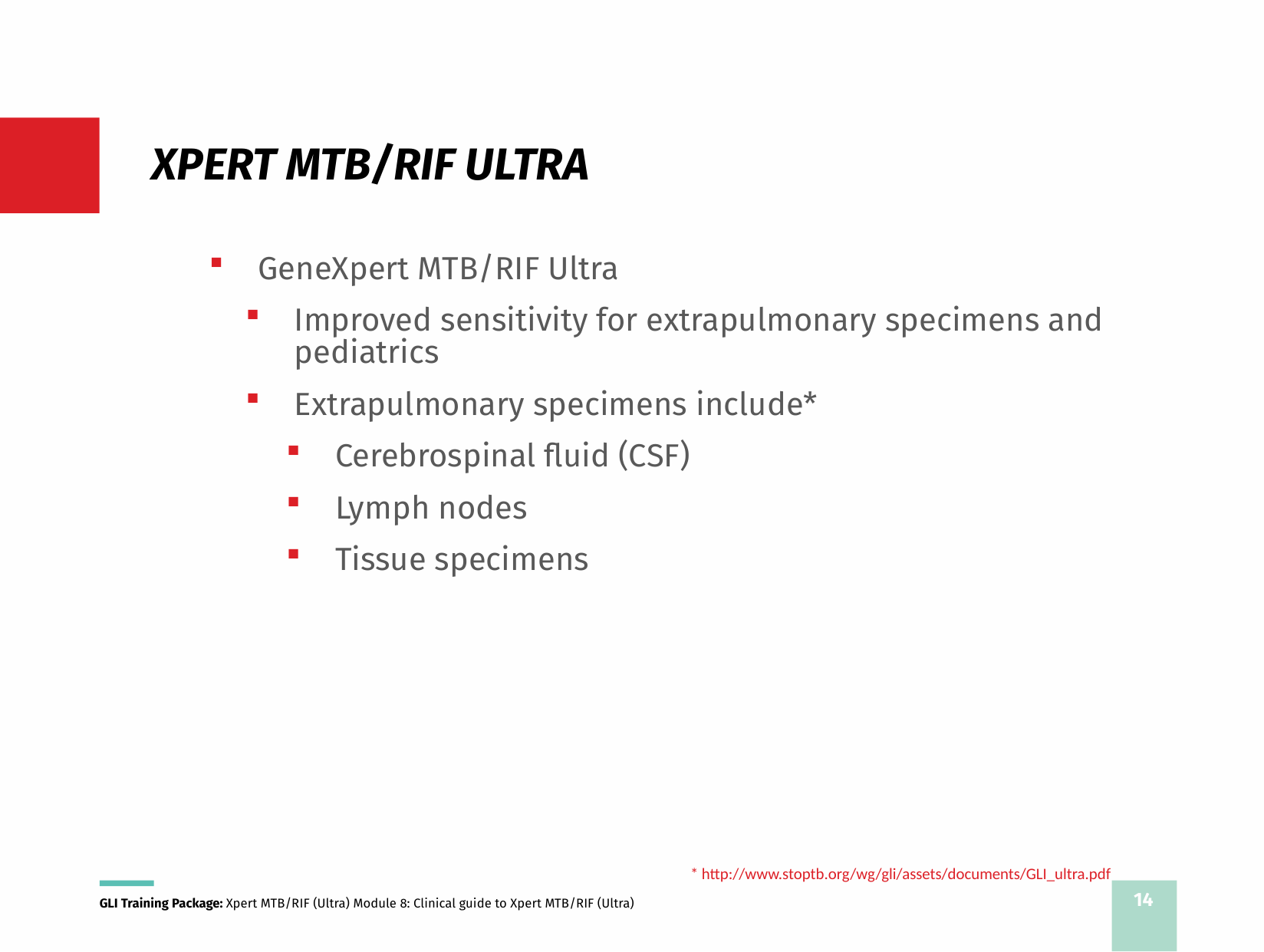

# XPERT MTB/RIF ULTRA
GeneXpert MTB/RIF Ultra
Improved sensitivity for extrapulmonary specimens and pediatrics
Extrapulmonary specimens include*
Cerebrospinal fluid (CSF)
Lymph nodes
Tissue specimens

* http://www.stoptb.org/wg/gli/assets/documents/GLI_ultra.pdf